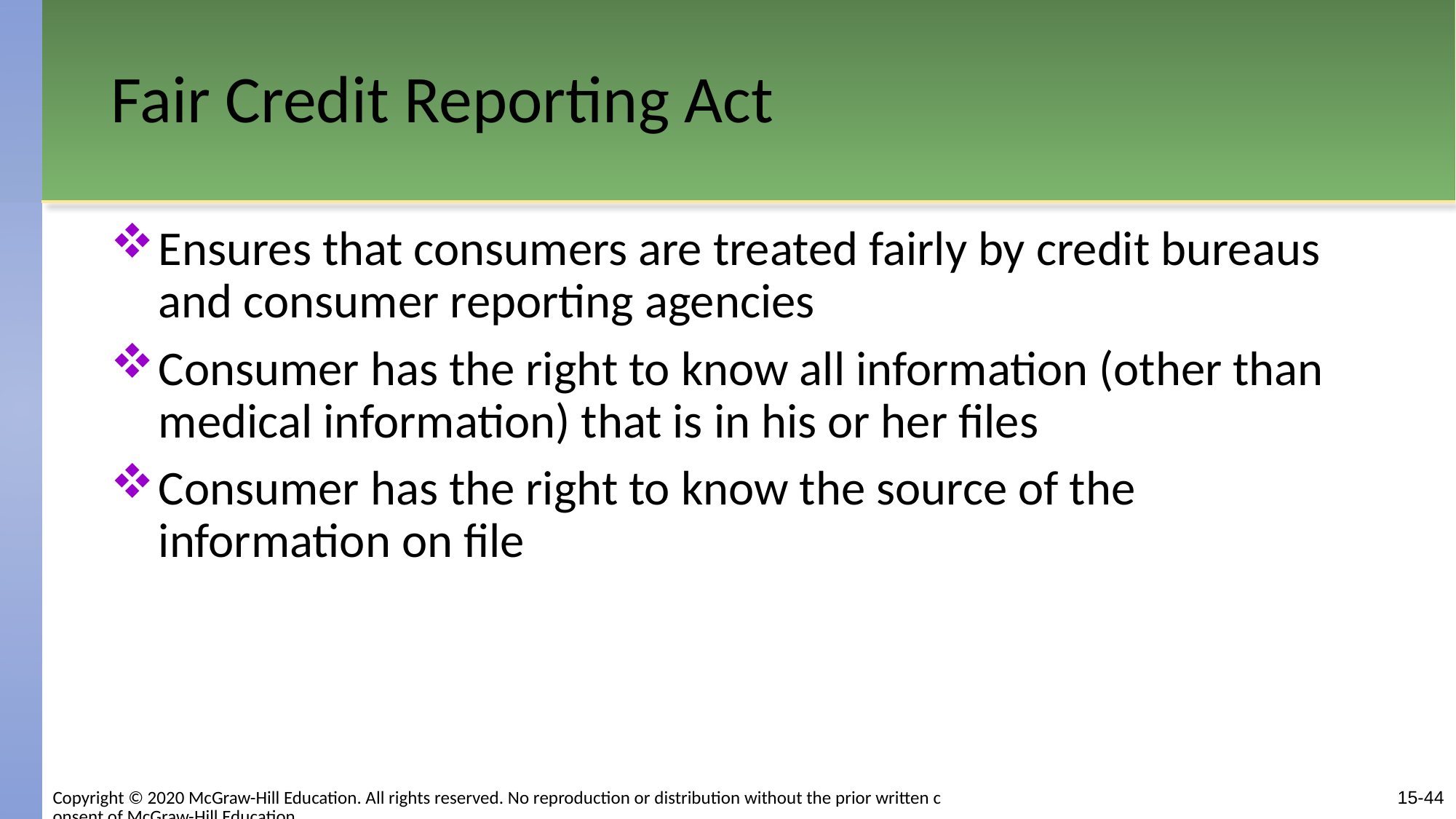

# Fair Credit Reporting Act
Ensures that consumers are treated fairly by credit bureaus and consumer reporting agencies
Consumer has the right to know all information (other than medical information) that is in his or her files
Consumer has the right to know the source of the information on file

15-44
Copyright © 2020 McGraw-Hill Education. All rights reserved. No reproduction or distribution without the prior written consent of McGraw-Hill Education.